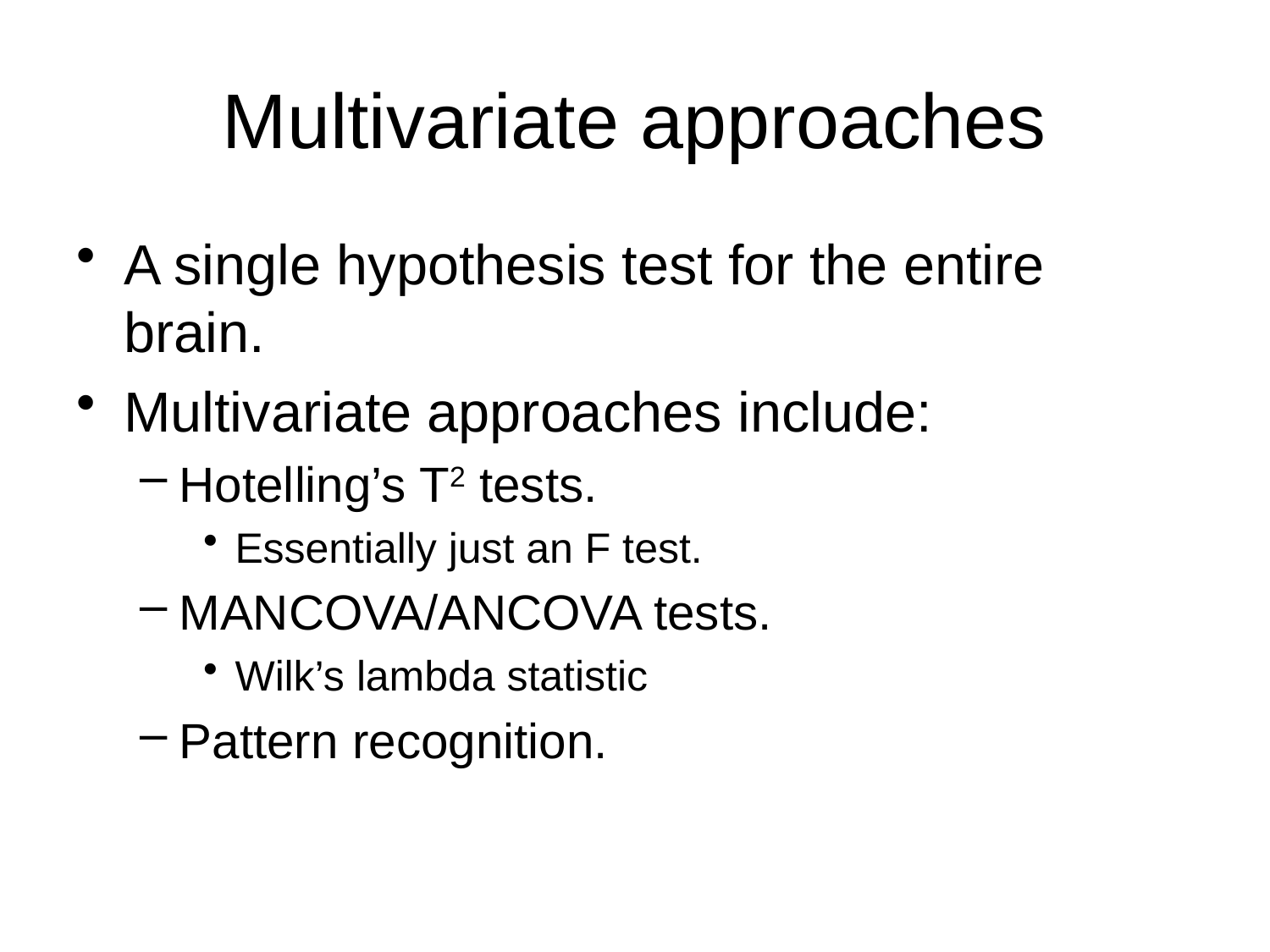

# Multivariate approaches
A single hypothesis test for the entire brain.
Multivariate approaches include:
Hotelling’s T2 tests.
Essentially just an F test.
MANCOVA/ANCOVA tests.
Wilk’s lambda statistic
Pattern recognition.